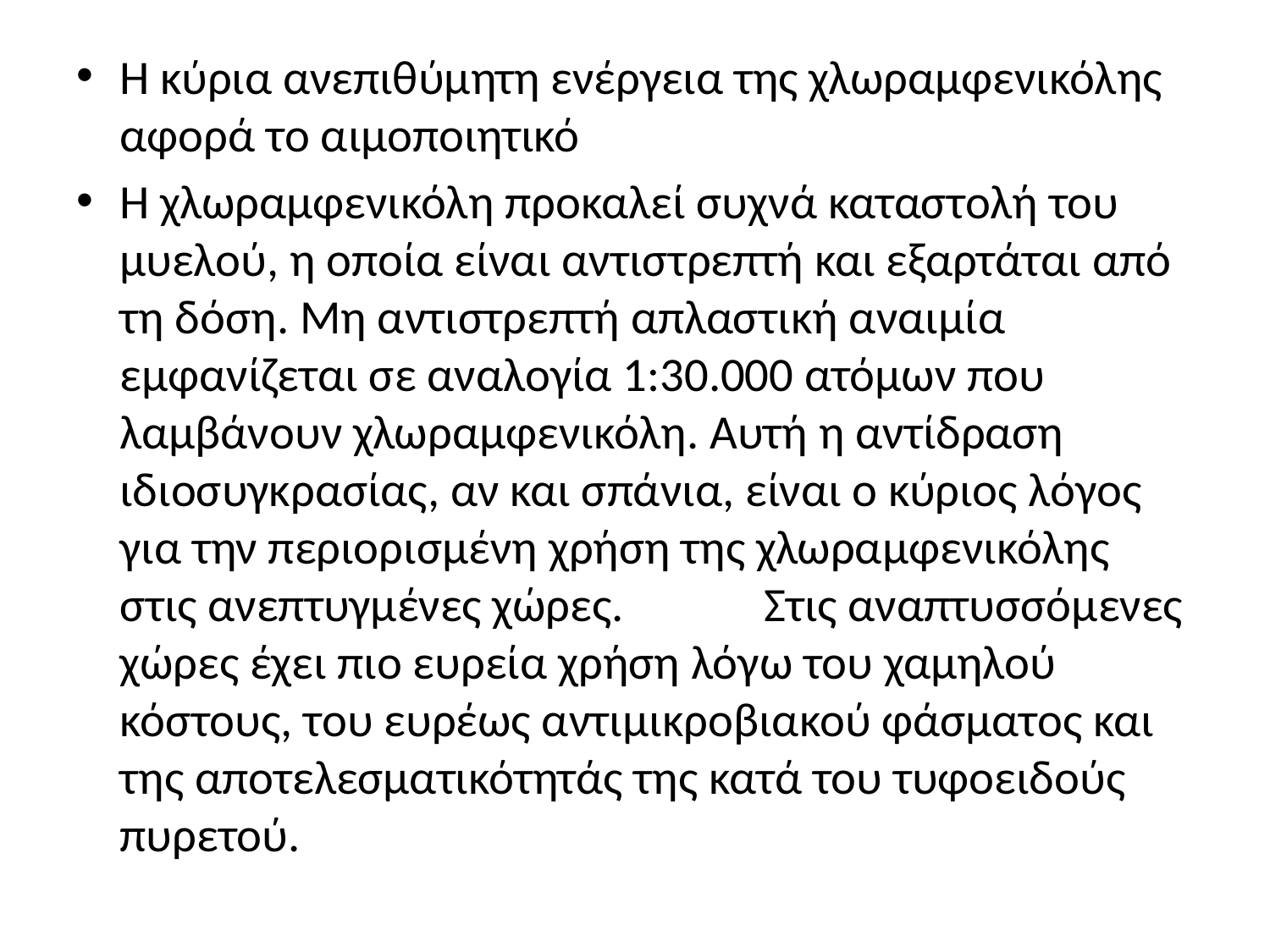

Η κύρια ανεπιθύμητη ενέργεια της χλωραμφενικόλης αφορά το αιμοποιητικό
Η χλωραμφενικόλη προκαλεί συχνά καταστολή του μυελού, η οποία είναι αντιστρεπτή και εξαρτάται από τη δόση. Μη αντιστρε­πτή απλαστική αναιμία εμφανίζεται σε αναλογία 1:30.000 ατόμων που λαμβάνουν χλωραμφενικόλη. Αυτή η αντίδραση ιδιοσυγκρασίας, αν και σπάνια, είναι ο κύριος λόγος για την περιορισμένη χρήση της χλωραμφενικόλης στις ανεπτυγμένες χώρες.             Στις αναπτυσσόμενες χώρες έχει πιο ευρεία χρήση λόγω του χαμηλού κόστους, του ευρέως αντιμικροβιακού φάσματος και της αποτελεσματικότητάς της κατά του τυφοειδούς πυρετού.